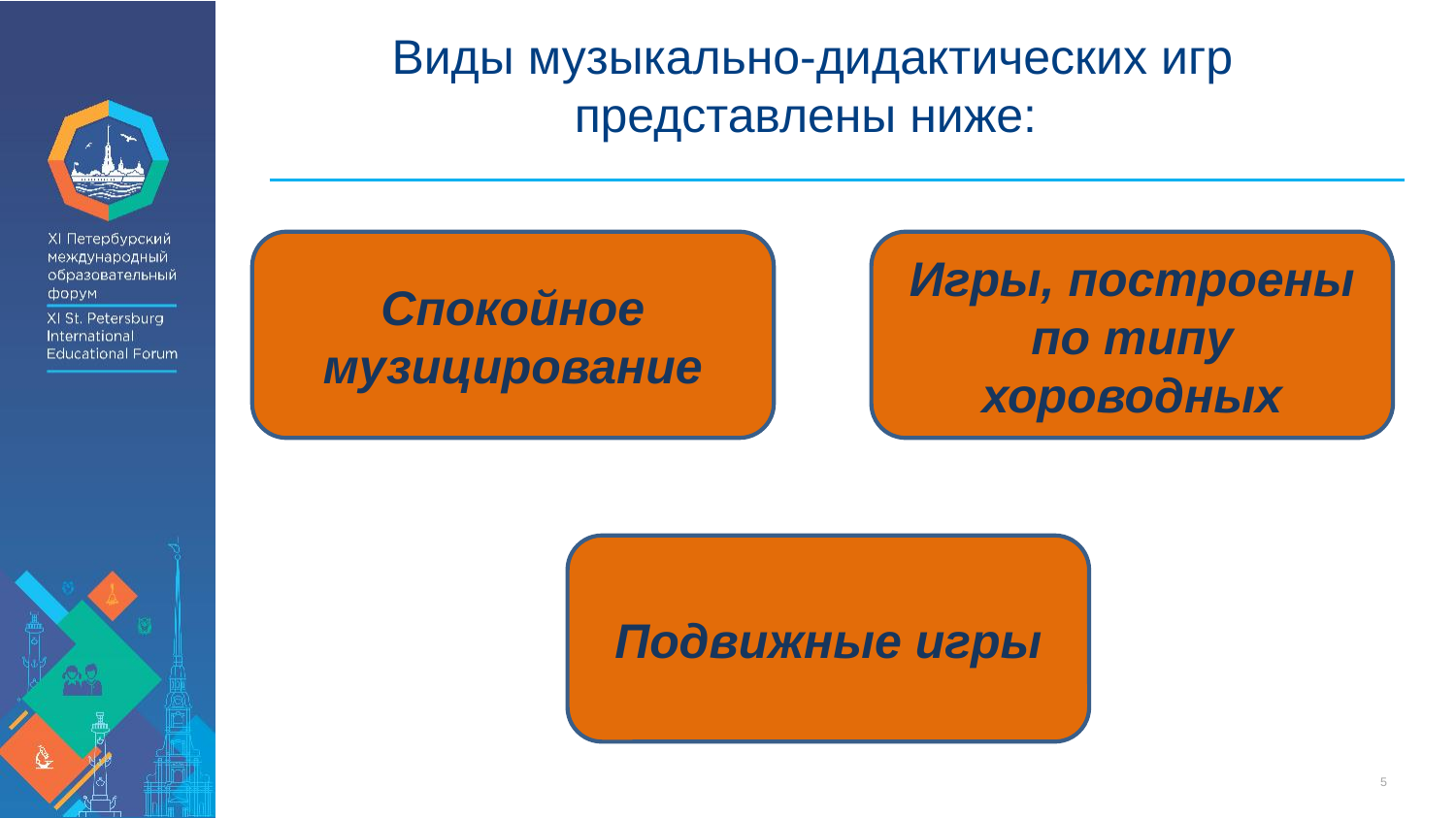

# Виды музыкально-дидактических игр представлены ниже:
Спокойное музицирование
Игры, построены по типу хороводных
Подвижные игры
5